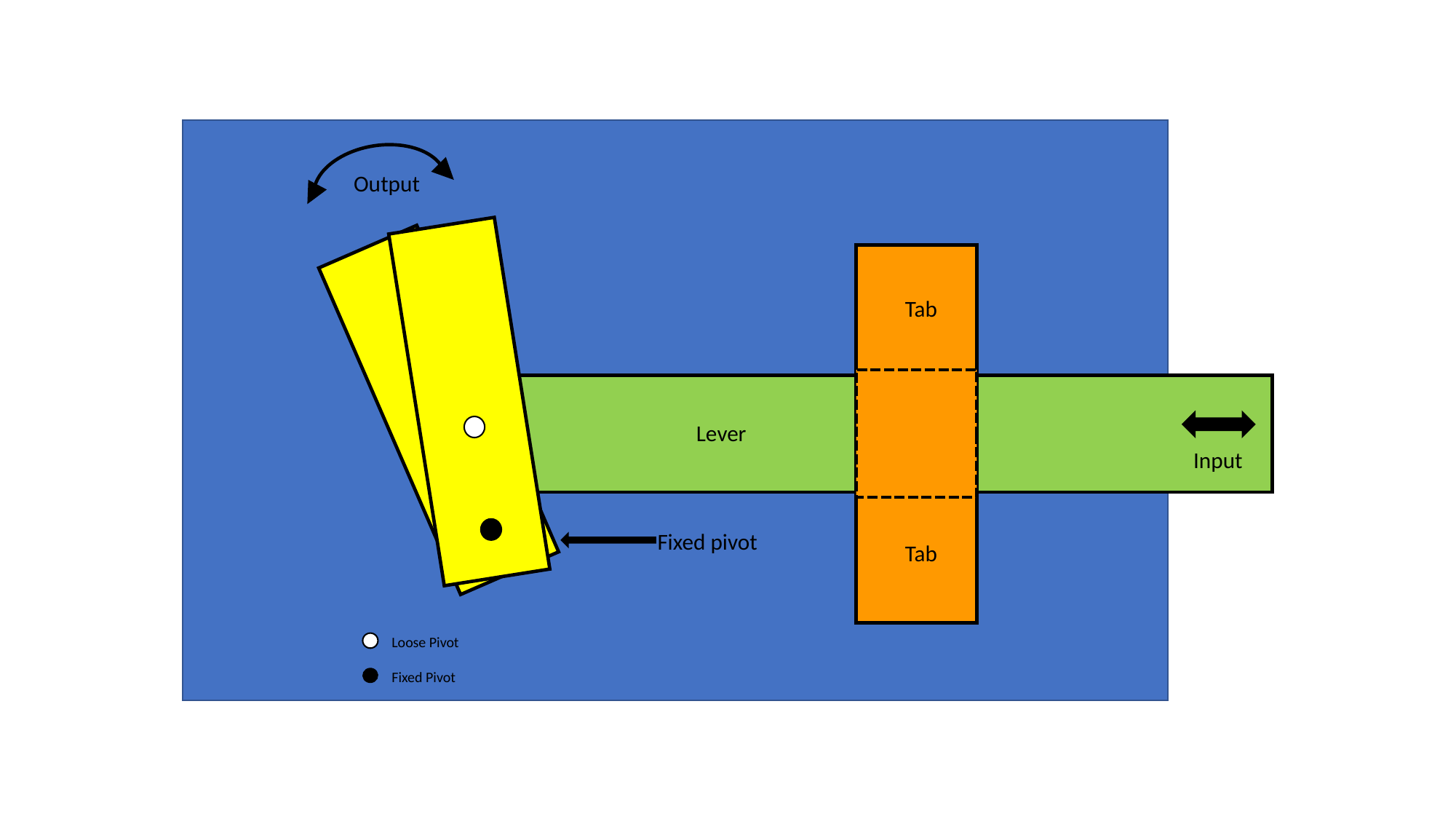

Output

Tab
Tab

Lever
Input
Fixed pivot

Loose Pivot

Fixed Pivot